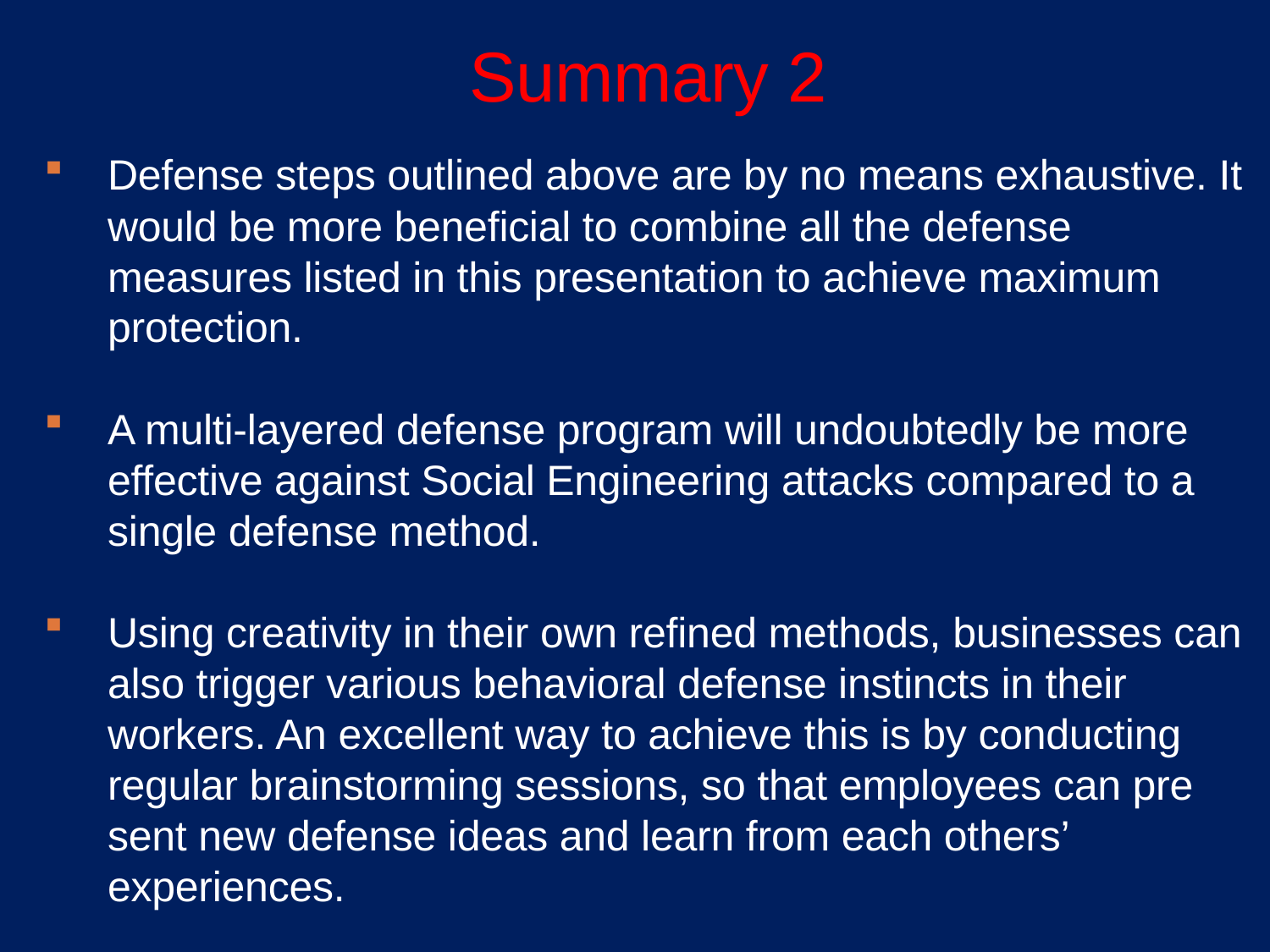

# Summary 2
Defense steps outlined above are by no means exhaustive. It would be more beneficial to combine all the defense measures listed in this presentation to achieve maximum protection.

A multi-layered defense program will undoubtedly be more effective against Social Engineering attacks compared to a single defense method.

Using creativity in their own refined methods, businesses can also trigger various behavioral defense instincts in their workers. An excellent way to achieve this is by conducting regular brainstorming sessions, so that employees can pre sent new defense ideas and learn from each others’ experiences.